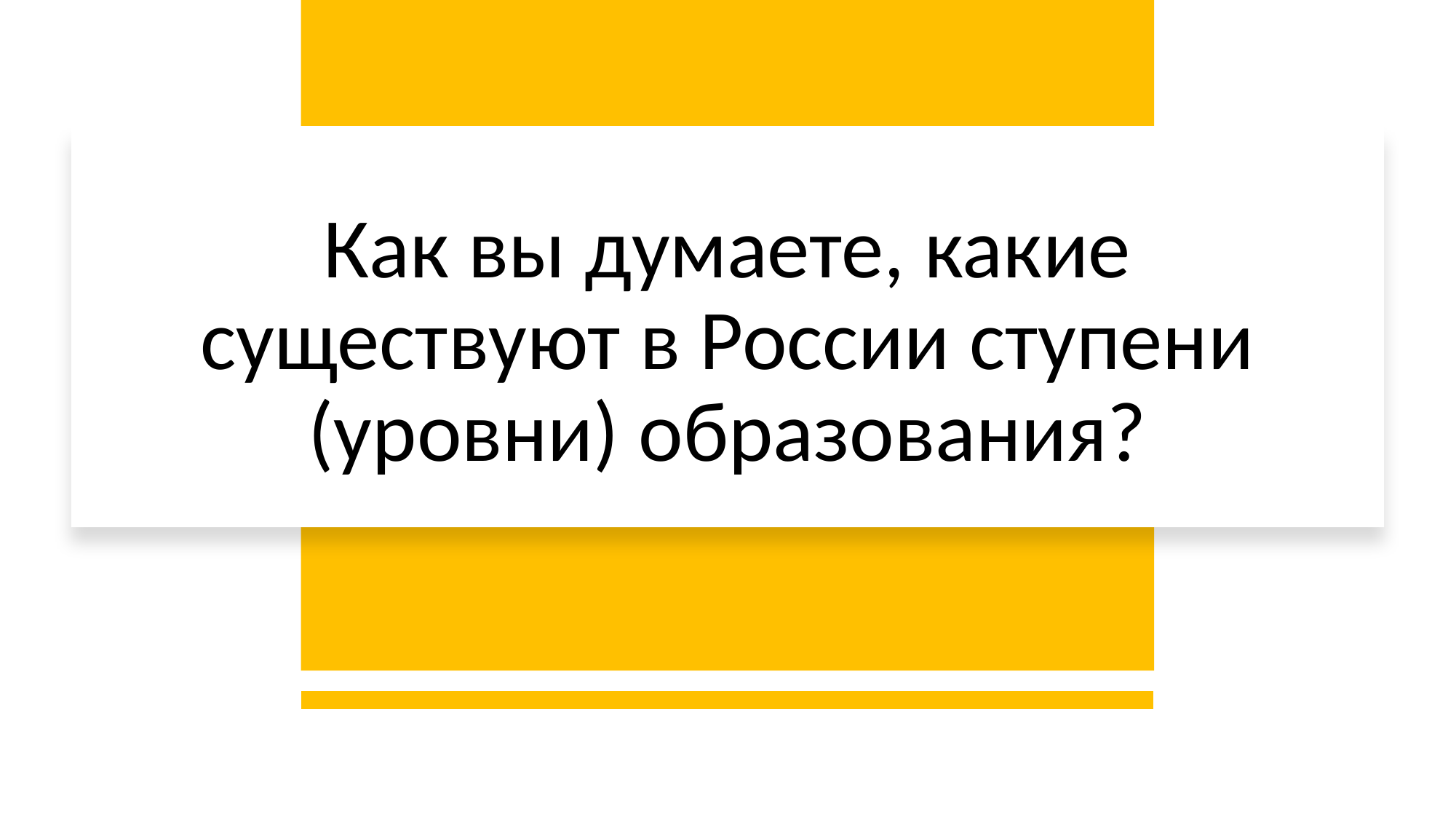

# Как вы думаете, какие существуют в России ступени (уровни) образования?